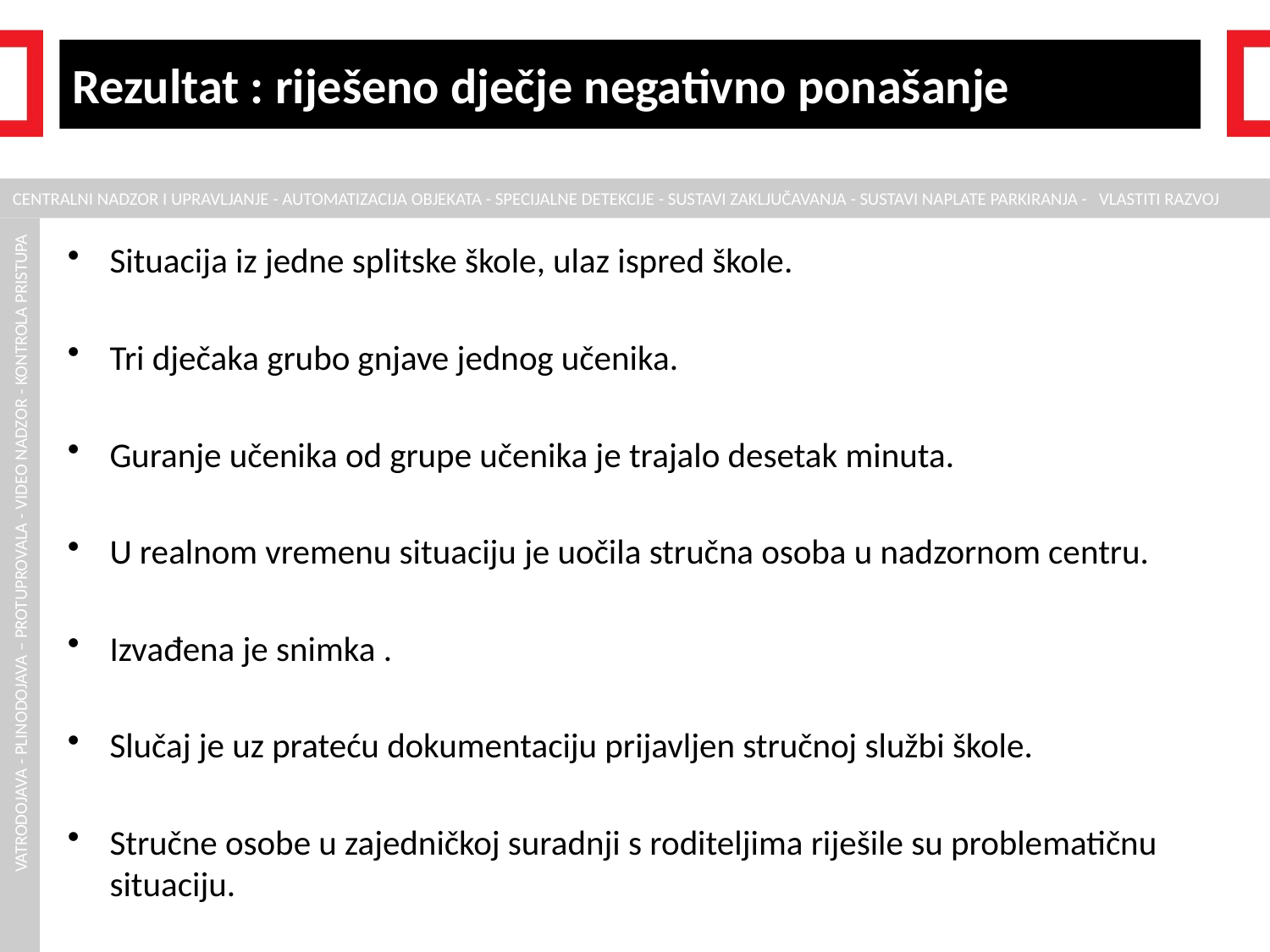

# Rezultat : riješeno dječje negativno ponašanje
Situacija iz jedne splitske škole, ulaz ispred škole.

Tri dječaka grubo gnjave jednog učenika.

Guranje učenika od grupe učenika je trajalo desetak minuta.

U realnom vremenu situaciju je uočila stručna osoba u nadzornom centru.

Izvađena je snimka .

Slučaj je uz prateću dokumentaciju prijavljen stručnoj službi škole.

Stručne osobe u zajedničkoj suradnji s roditeljima riješile su problematičnu situaciju.